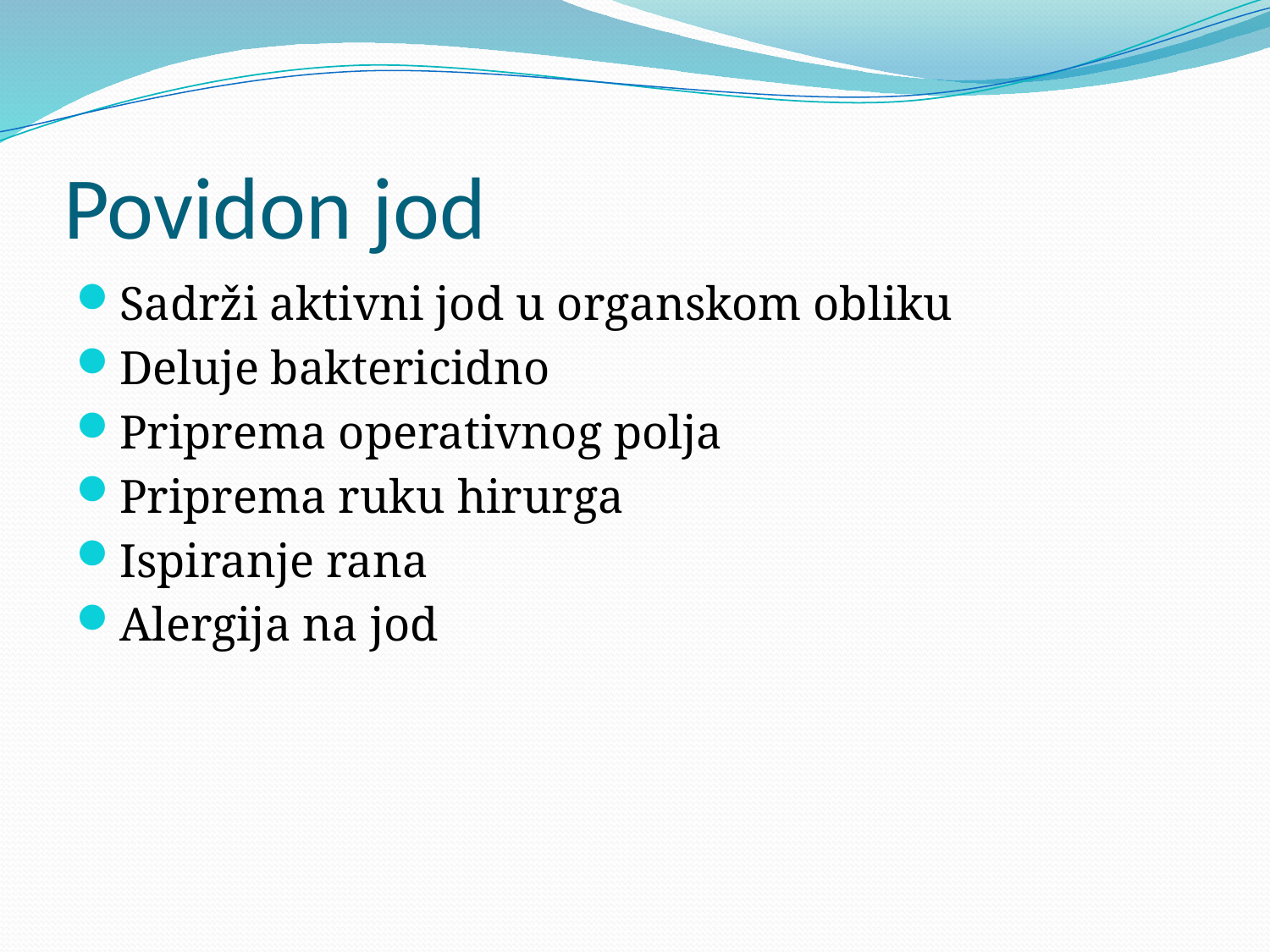

# Povidon jod
Sadrži aktivni jod u organskom obliku
Deluje baktericidno
Priprema operativnog polja
Priprema ruku hirurga
Ispiranje rana
Alergija na jod